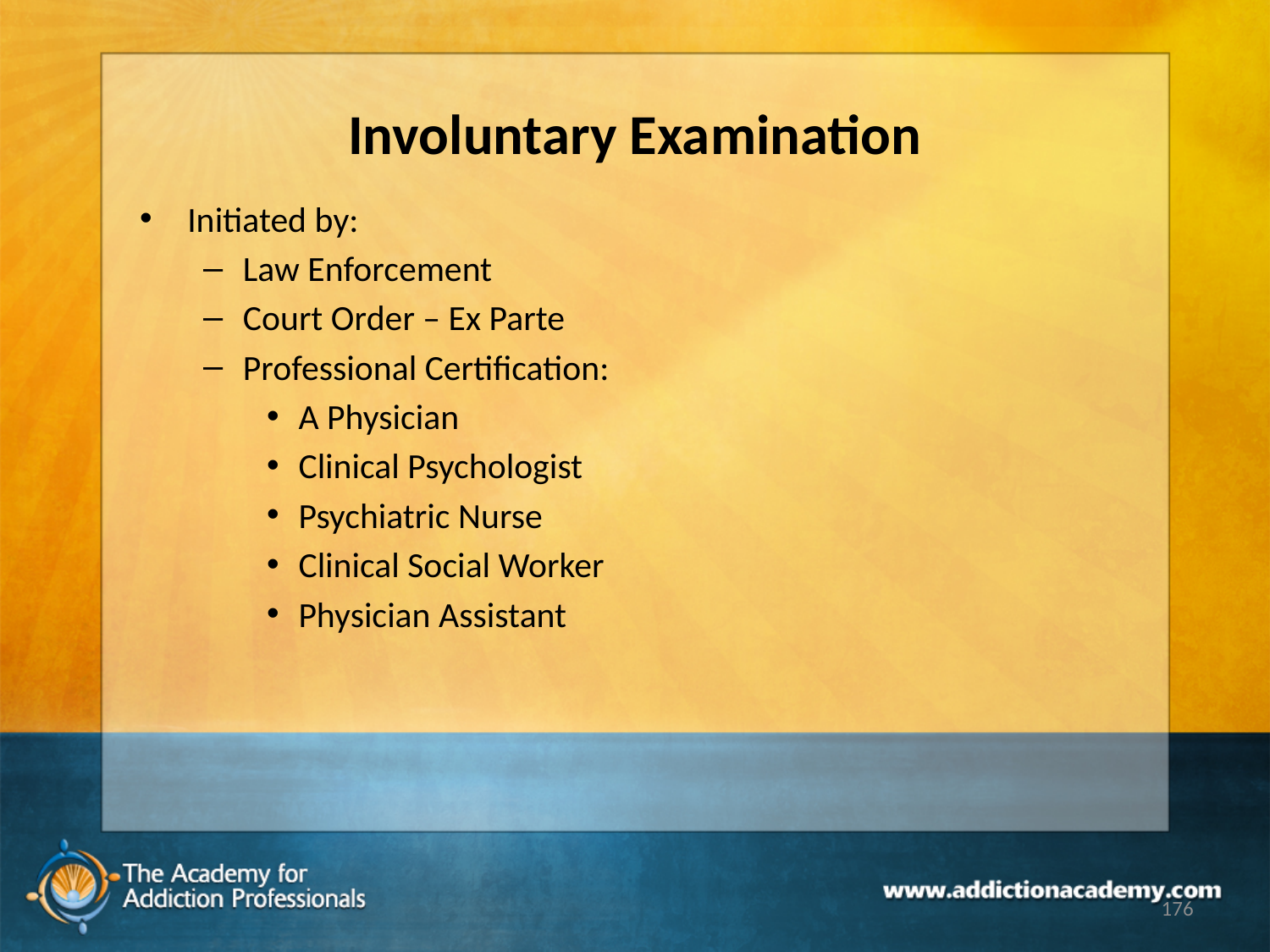

# Involuntary Examination
Initiated by:
Law Enforcement
Court Order – Ex Parte
Professional Certification:
A Physician
Clinical Psychologist
Psychiatric Nurse
Clinical Social Worker
Physician Assistant
176